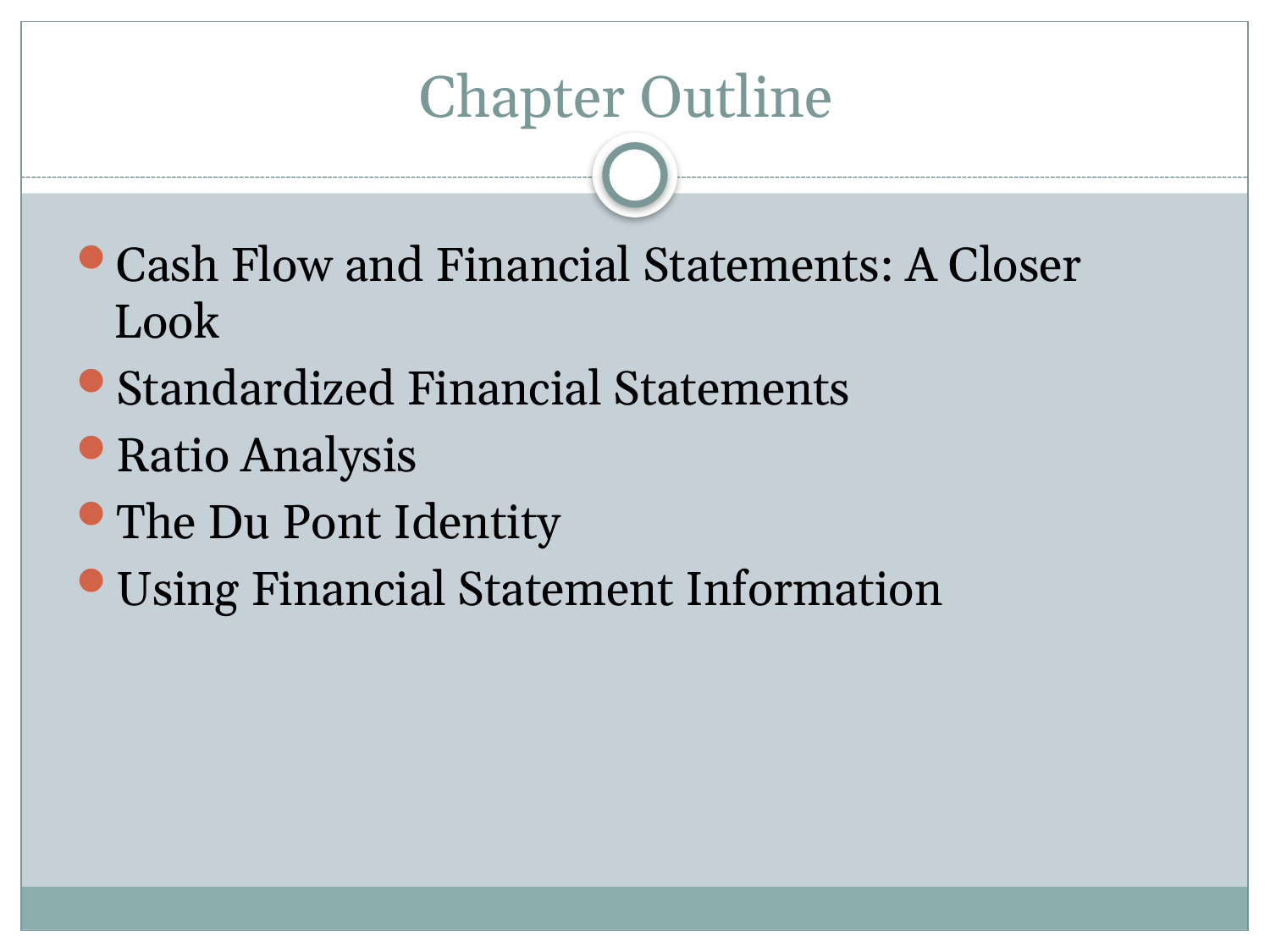

Chapter Outline
Cash Flow and Financial Statements: A Closer Look
Standardized Financial Statements
Ratio Analysis
The Du Pont Identity
Using Financial Statement Information